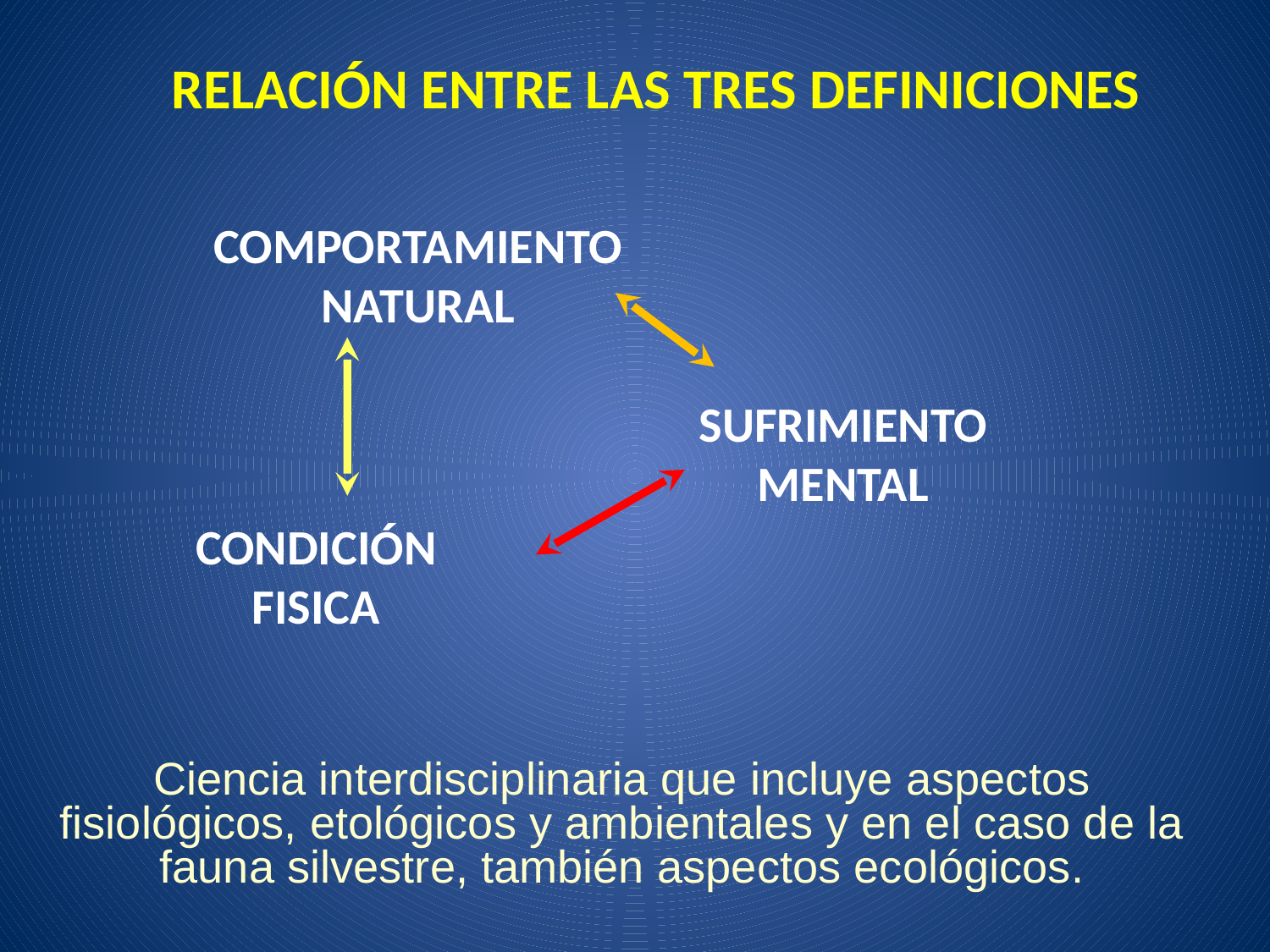

# Relación entre las tres definiciones
COMPORTAMIENTO
NATURAL

SUFRIMIENTO
MENTAL
CONDICIÓN
FISICA
Ciencia interdisciplinaria que incluye aspectos fisiológicos, etológicos y ambientales y en el caso de la fauna silvestre, también aspectos ecológicos.